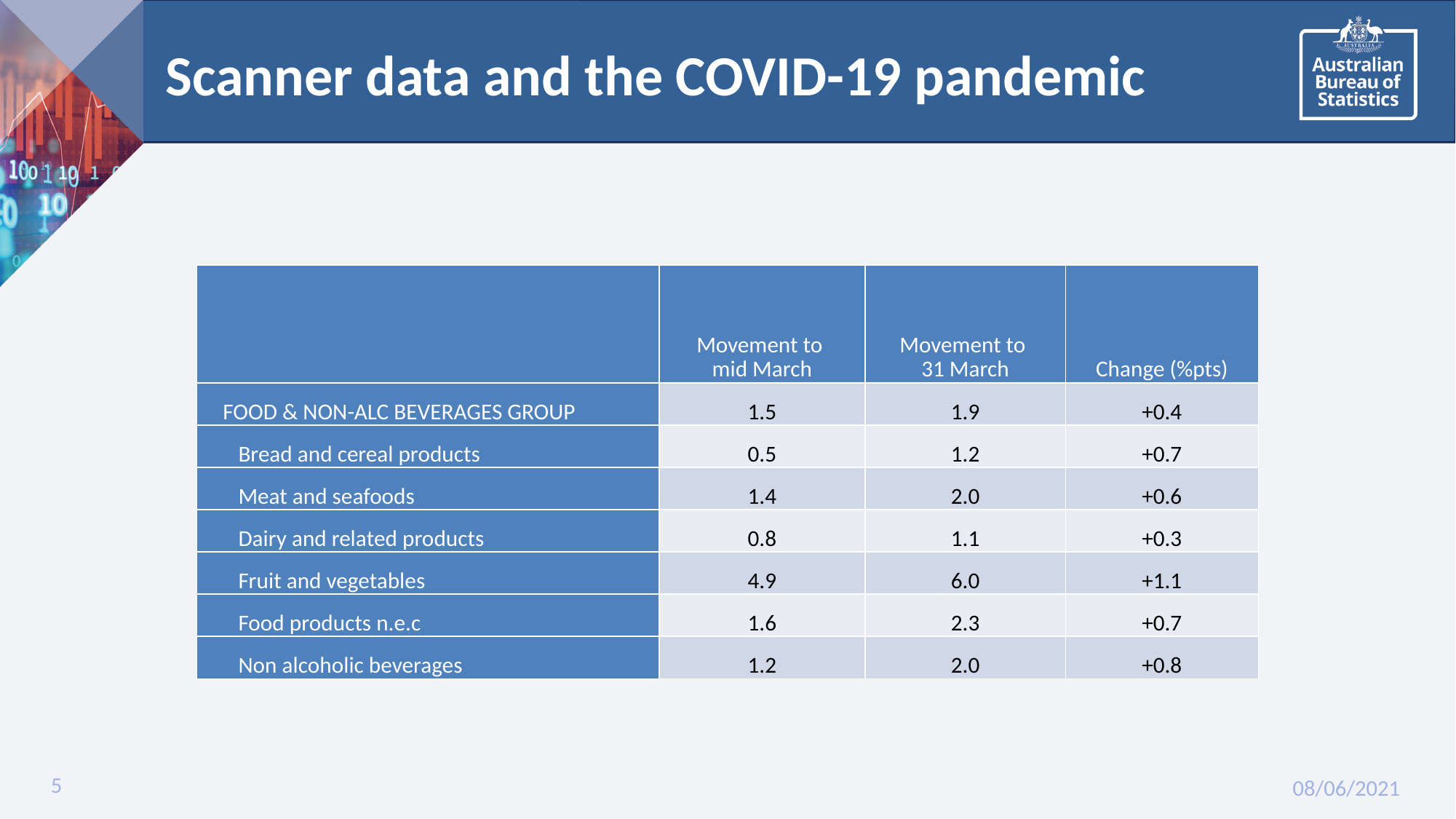

# Scanner data and the COVID-19 pandemic
|  | Movement to mid March | Movement to 31 March | Change (%pts) |
| --- | --- | --- | --- |
| FOOD & NON-ALC BEVERAGES GROUP | 1.5 | 1.9 | +0.4 |
| Bread and cereal products | 0.5 | 1.2 | +0.7 |
| Meat and seafoods | 1.4 | 2.0 | +0.6 |
| Dairy and related products | 0.8 | 1.1 | +0.3 |
| Fruit and vegetables | 4.9 | 6.0 | +1.1 |
| Food products n.e.c | 1.6 | 2.3 | +0.7 |
| Non alcoholic beverages | 1.2 | 2.0 | +0.8 |
5
08/06/2021